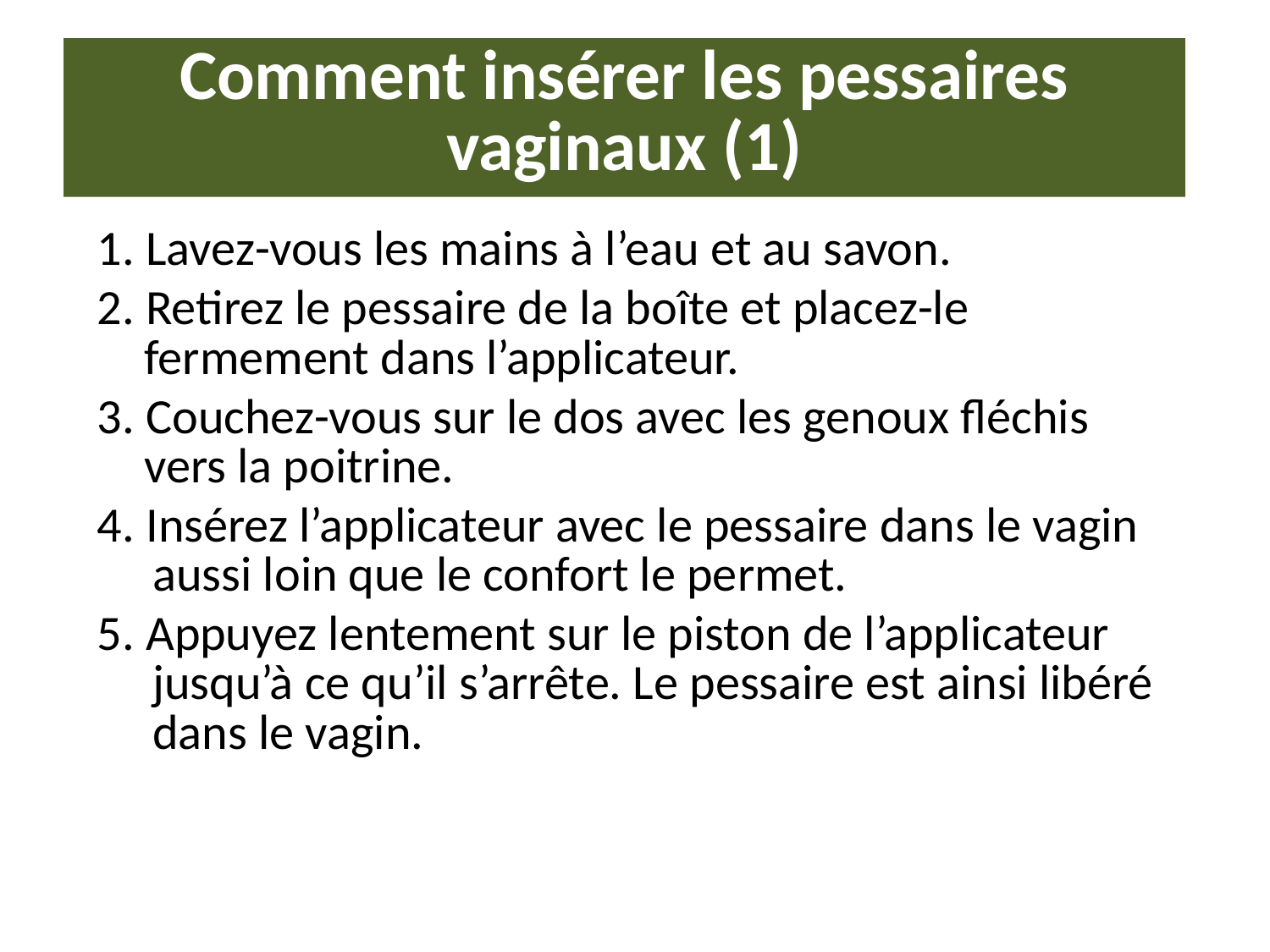

# Comment insérer les pessaires vaginaux (1)
1. Lavez-vous les mains à l’eau et au savon.
2. Retirez le pessaire de la boîte et placez-le fermement dans l’applicateur.
3. Couchez-vous sur le dos avec les genoux fléchis vers la poitrine.
4. Insérez l’applicateur avec le pessaire dans le vagin aussi loin que le confort le permet.
5. Appuyez lentement sur le piston de l’applicateur jusqu’à ce qu’il s’arrête. Le pessaire est ainsi libéré dans le vagin.